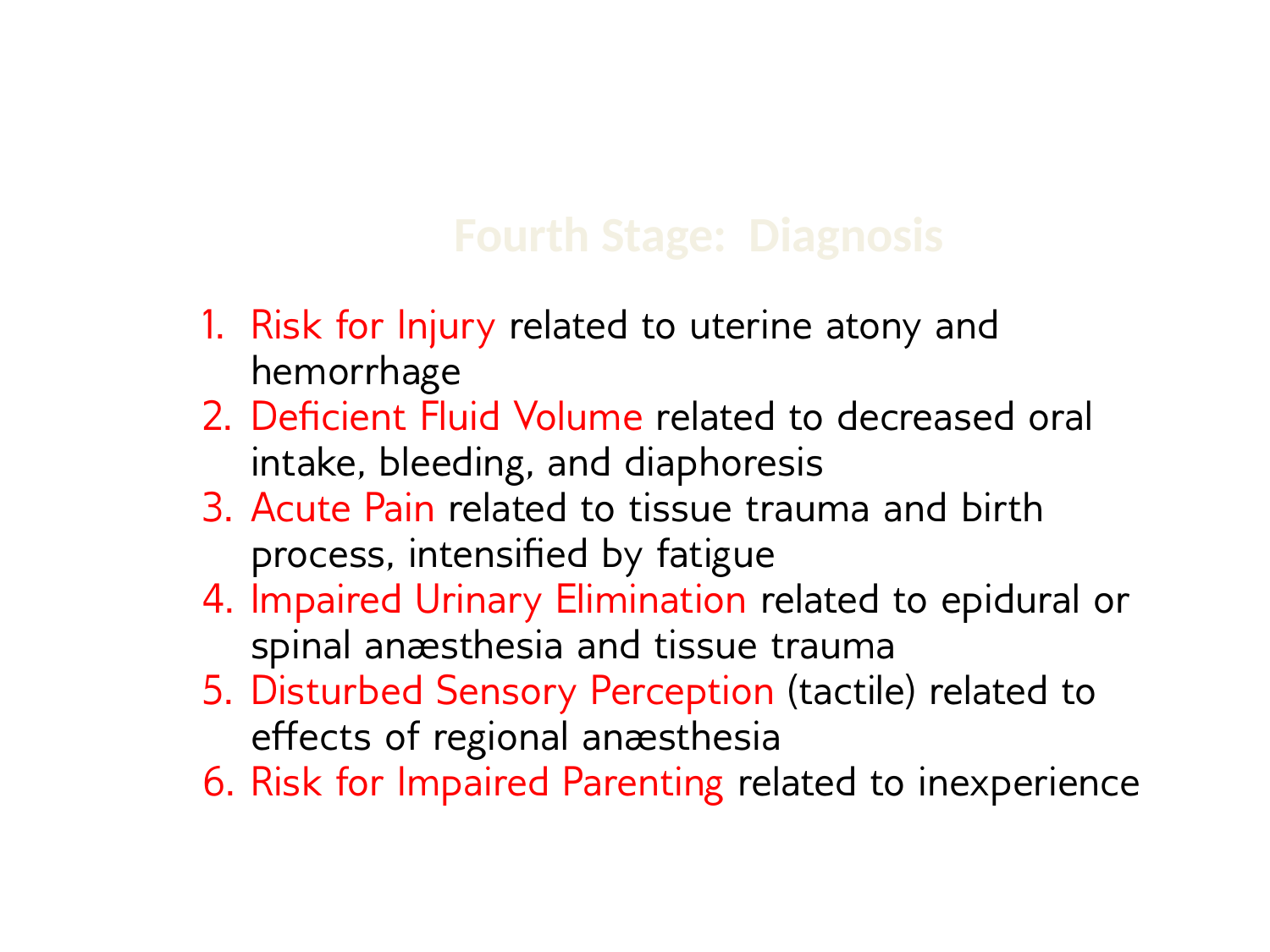

Fourth Stage:  Diagnosis

Risk for Injury related to uterine atony and hemorrhage
Deficient Fluid Volume related to decreased oral intake, bleeding, and diaphoresis
Acute Pain related to tissue trauma and birth process, intensified by fatigue
Impaired Urinary Elimination related to epidural or spinal anaesthesia and tissue trauma
Disturbed Sensory Perception (tactile) related to effects of regional anaesthesia
Risk for Impaired Parenting related to inexperience